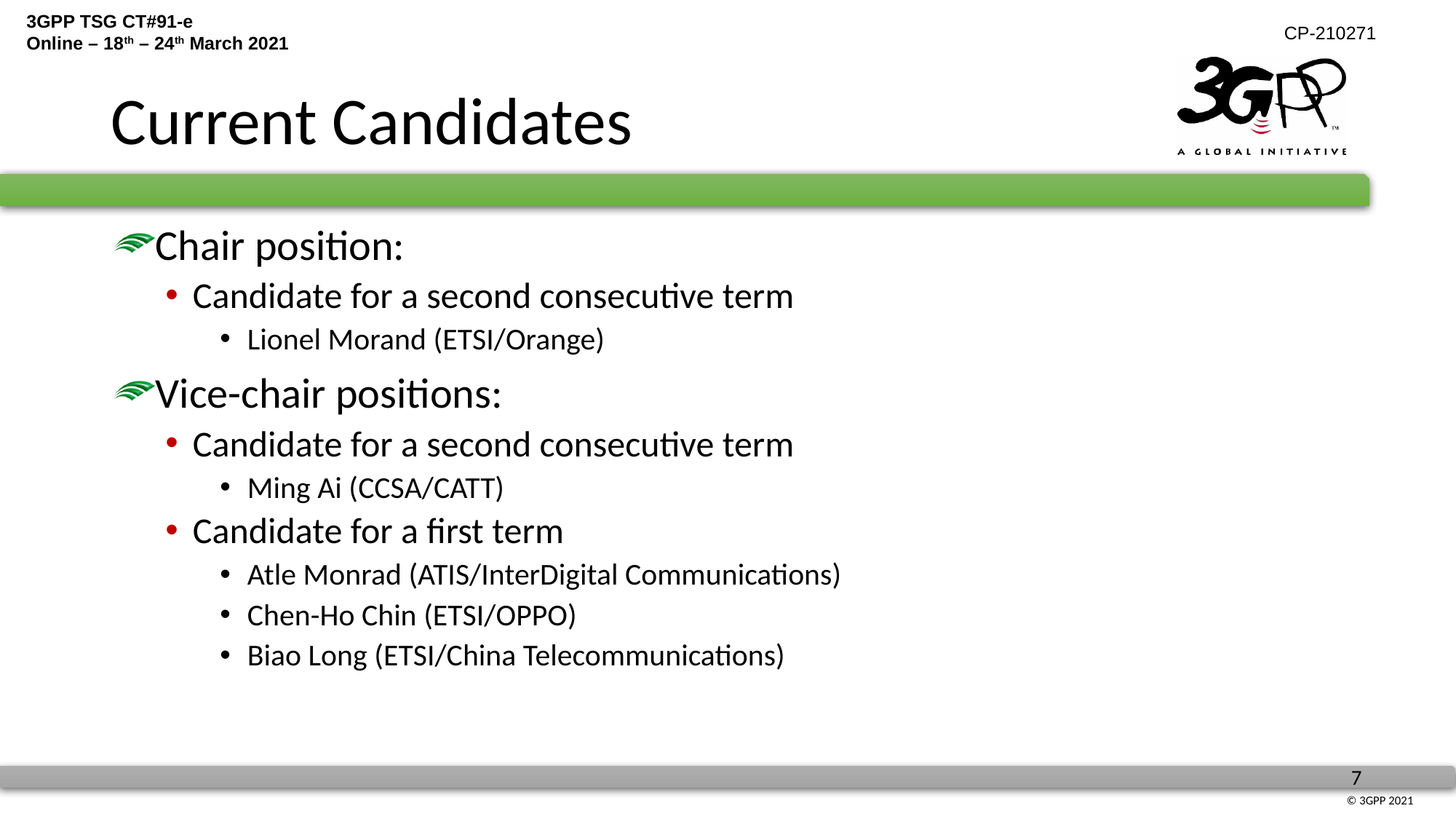

# Current Candidates
Chair position:
Candidate for a second consecutive term
Lionel Morand (ETSI/Orange)
Vice-chair positions:
Candidate for a second consecutive term
Ming Ai (CCSA/CATT)
Candidate for a first term
Atle Monrad (ATIS/InterDigital Communications)
Chen-Ho Chin (ETSI/OPPO)
Biao Long (ETSI/China Telecommunications)